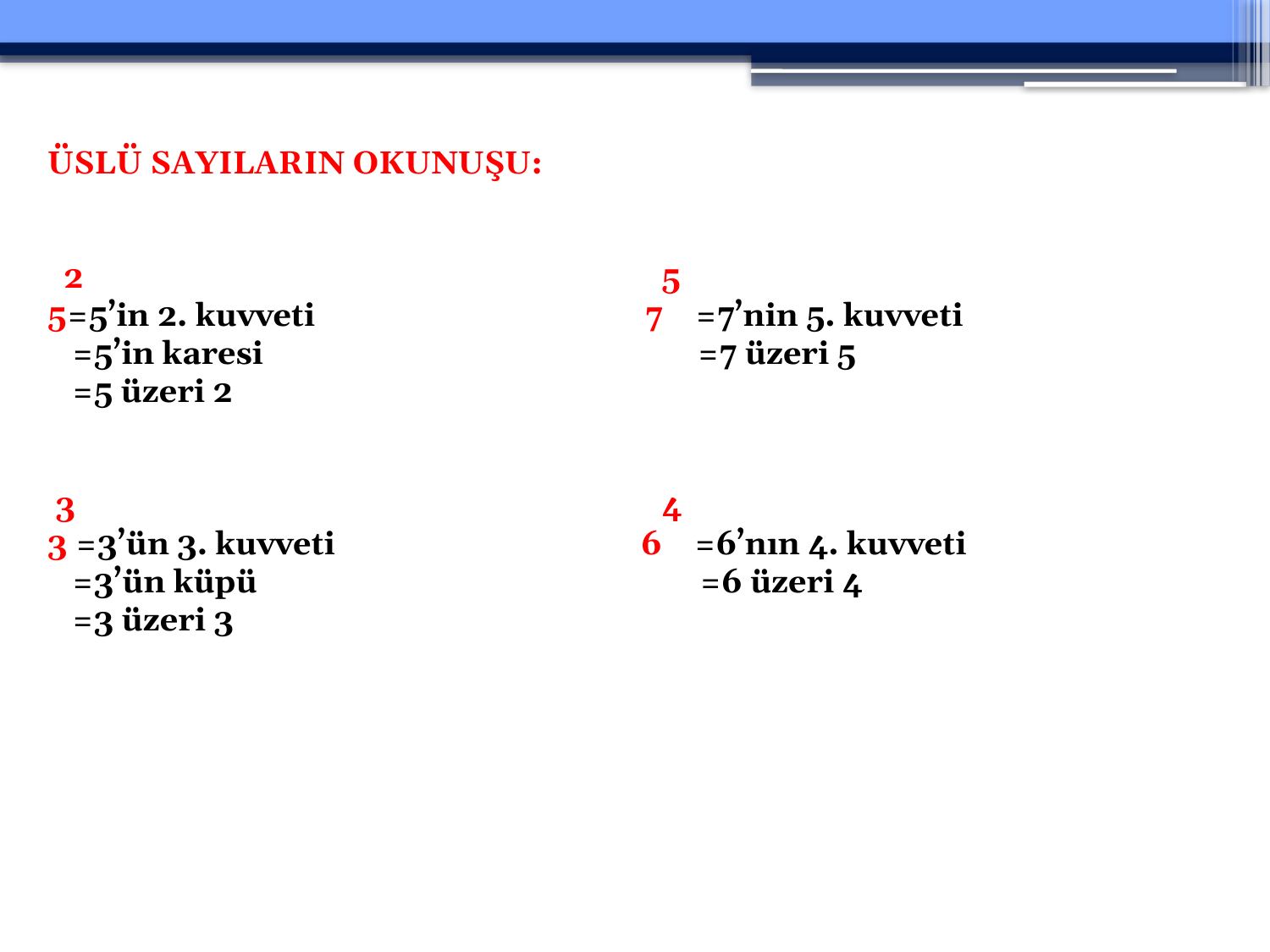

ÜSLÜ SAYILARIN OKUNUŞU:

  2                                                                        5
5=5’in 2. kuvveti                                         7    =7’nin 5. kuvveti
   =5’in karesi                                                      =7 üzeri 5
   =5 üzeri 2

 3                                                                         4
3 =3’ün 3. kuvveti                                      6    =6’nın 4. kuvveti
   =3’ün küpü                                                       =6 üzeri 4
   =3 üzeri 3